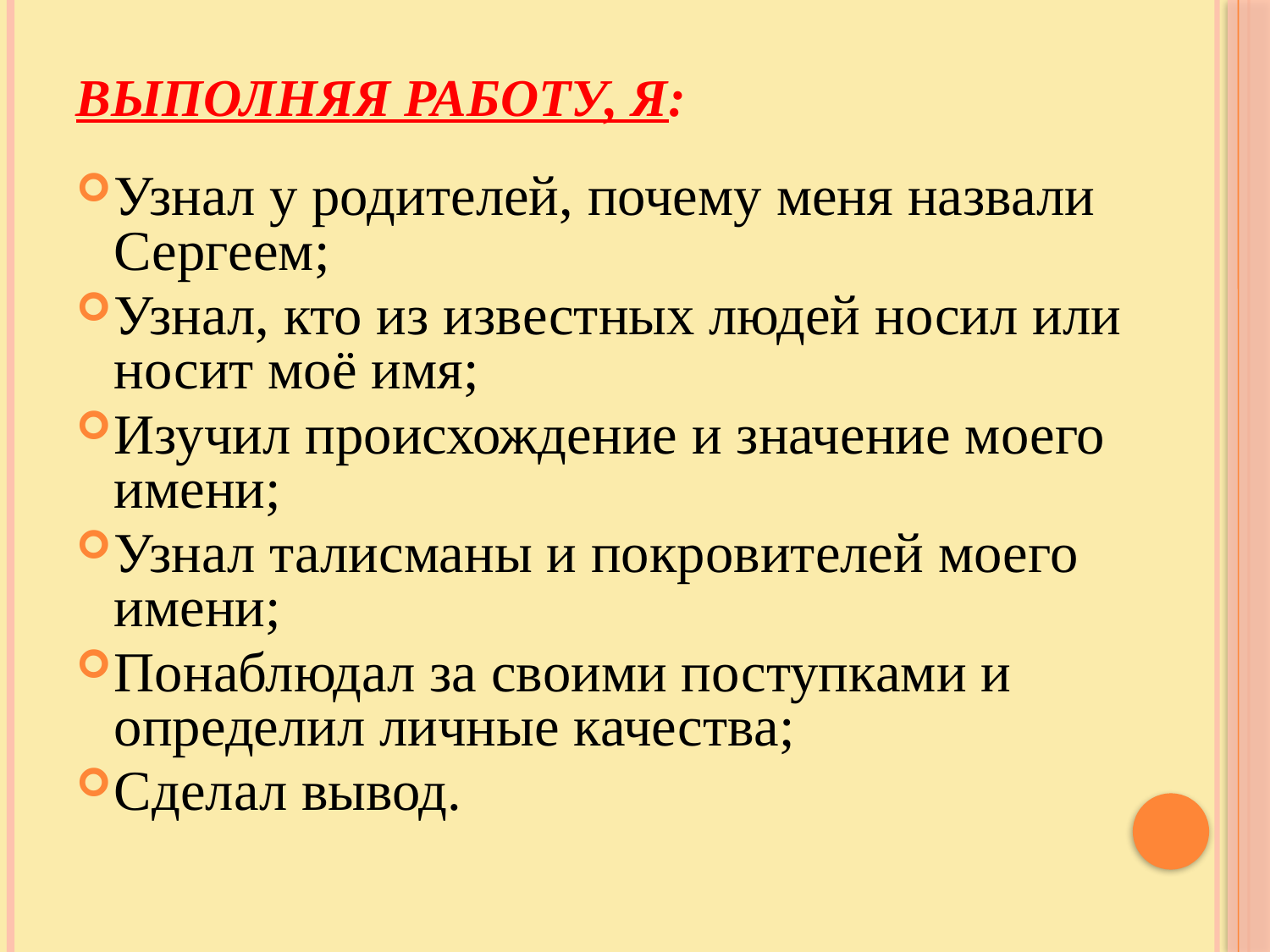

# Выполняя работу, я:
Узнал у родителей, почему меня назвали Сергеем;
Узнал, кто из известных людей носил или носит моё имя;
Изучил происхождение и значение моего имени;
Узнал талисманы и покровителей моего имени;
Понаблюдал за своими поступками и определил личные качества;
Сделал вывод.